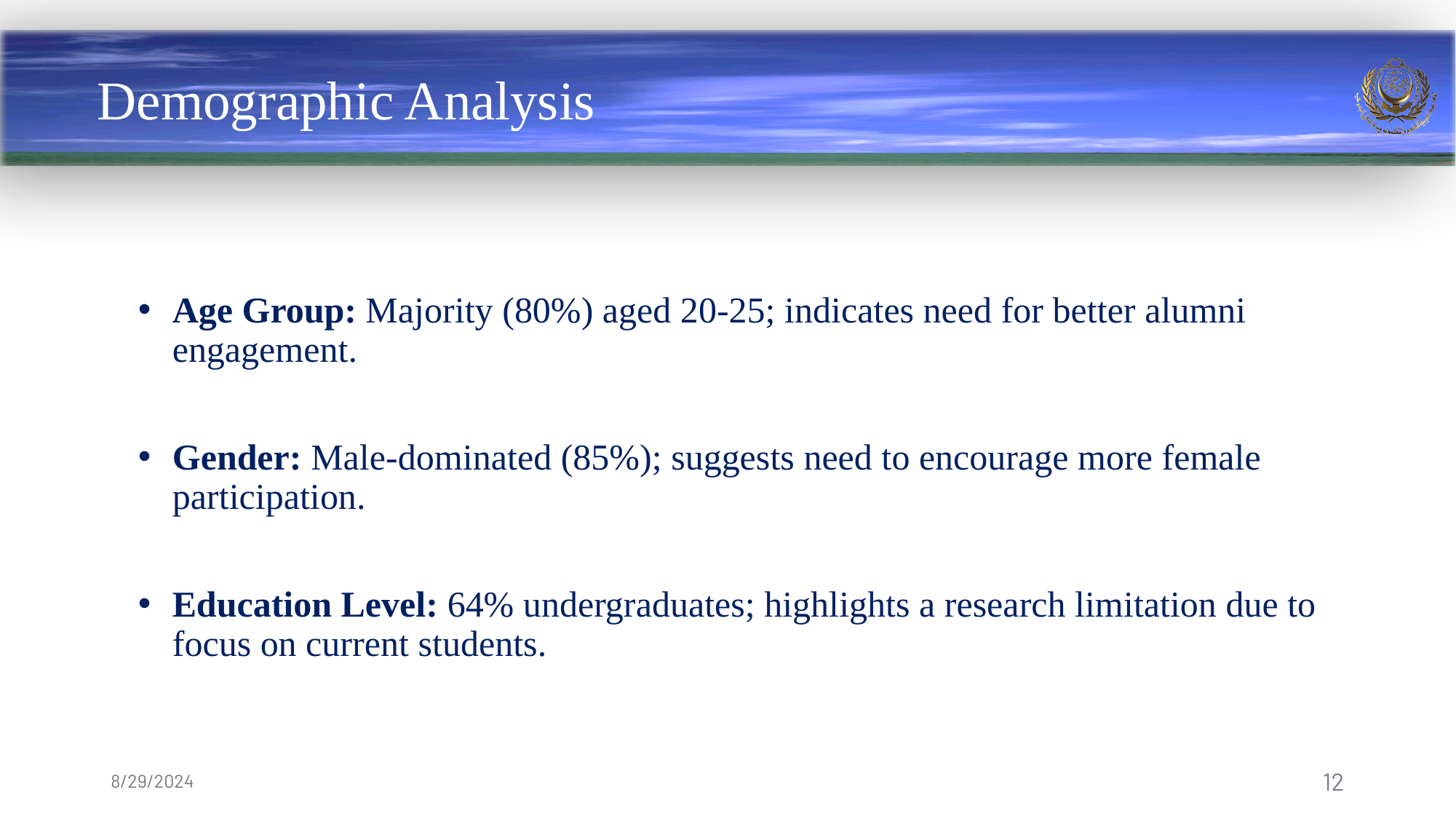

Demographic Analysis

Age Group: Majority (80%) aged 20-25; indicates need for better alumni engagement.

Gender: Male-dominated (85%); suggests need to encourage more female participation.

Education Level: 64% undergraduates; highlights a research limitation due to focus on current students.

8/29/2024

12